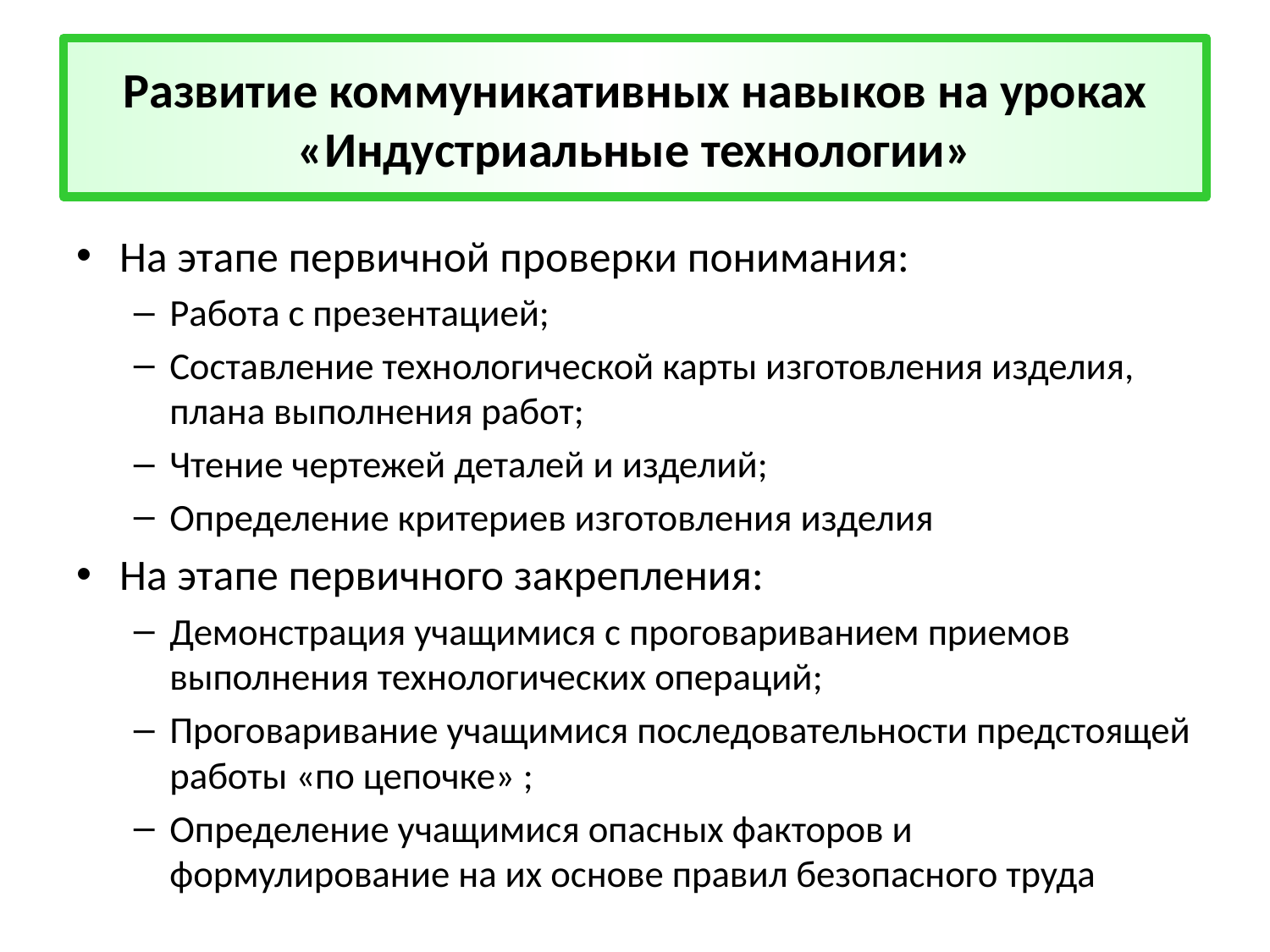

# Развитие коммуникативных навыков на уроках «Индустриальные технологии»
На этапе первичной проверки понимания:
Работа с презентацией;
Составление технологической карты изготовления изделия, плана выполнения работ;
Чтение чертежей деталей и изделий;
Определение критериев изготовления изделия
На этапе первичного закрепления:
Демонстрация учащимися с проговариванием приемов выполнения технологических операций;
Проговаривание учащимися последовательности предстоящей работы «по цепочке» ;
Определение учащимися опасных факторов и формулирование на их основе правил безопасного труда